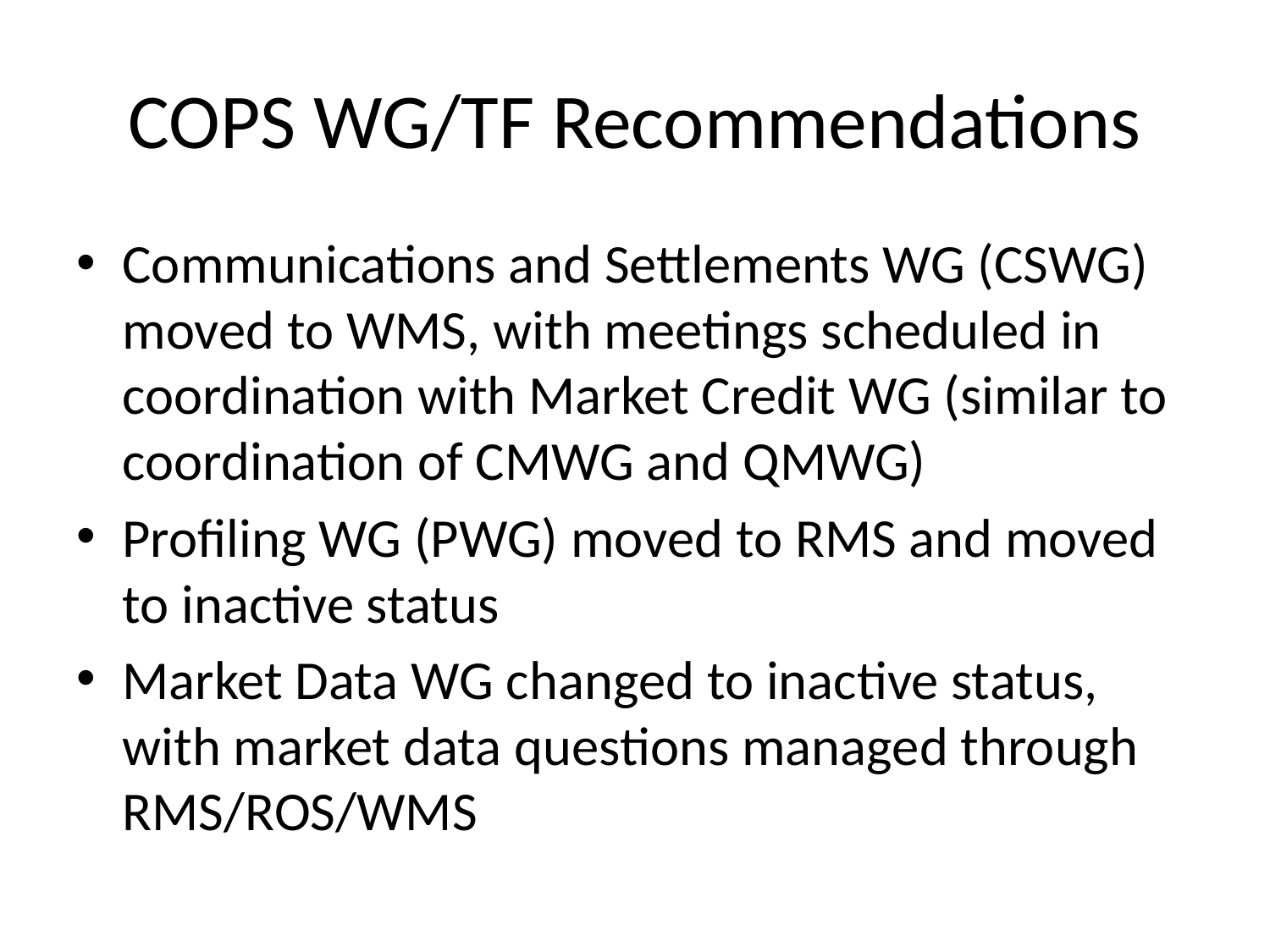

# COPS WG/TF Recommendations
Communications and Settlements WG (CSWG) moved to WMS, with meetings scheduled in coordination with Market Credit WG (similar to coordination of CMWG and QMWG)
Profiling WG (PWG) moved to RMS and moved to inactive status
Market Data WG changed to inactive status, with market data questions managed through RMS/ROS/WMS